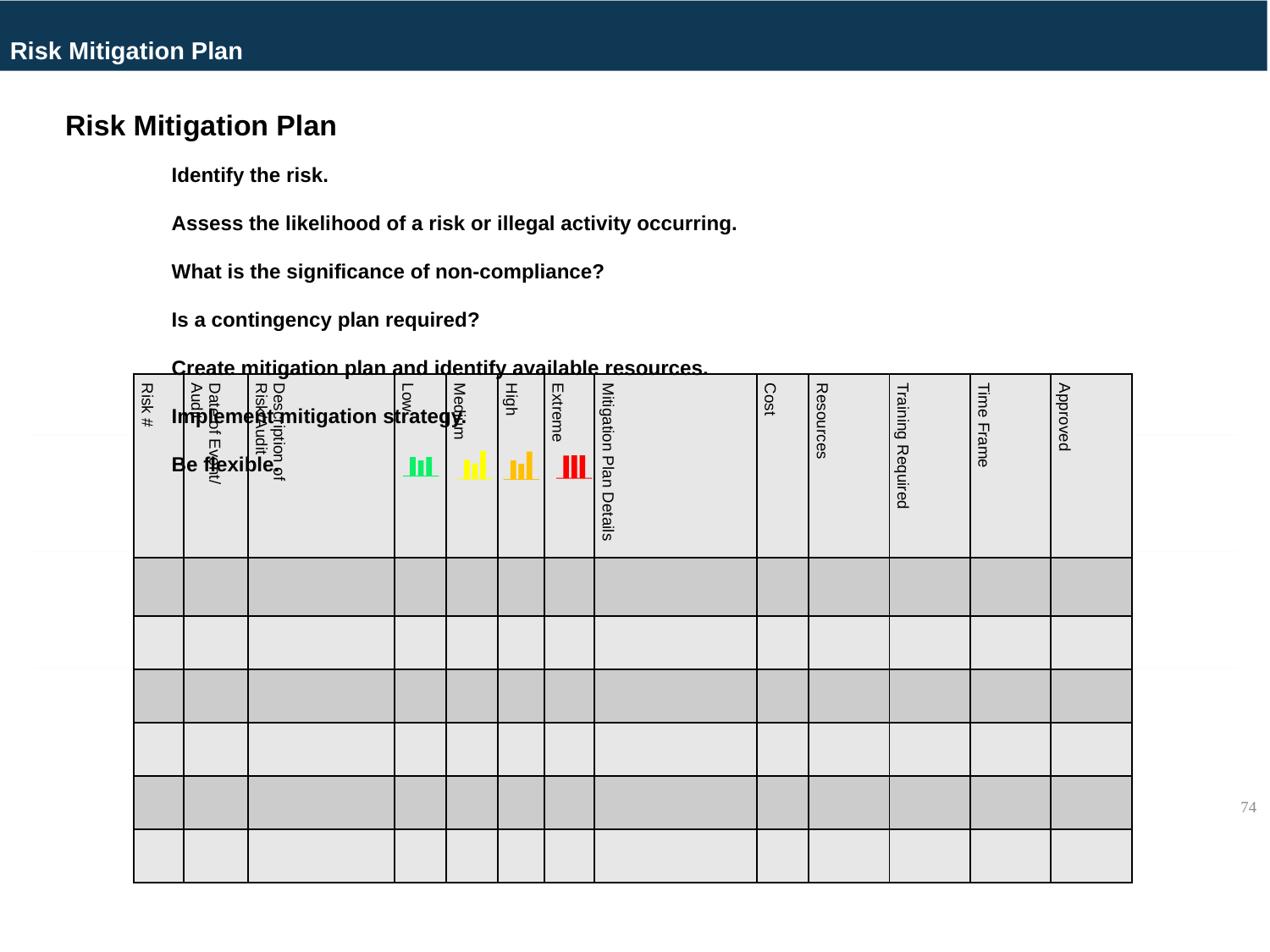

Risk Mitigation Plan
Risk Mitigation Plan
Identify the risk.
Assess the likelihood of a risk or illegal activity occurring.
What is the significance of non-compliance?
Is a contingency plan required?
Create mitigation plan and identify available resources.
Implement mitigation strategy.
Be flexible.
| Risk # | Date of Event/ Audit | Description of Risk/Audit | Low | Medium | High | Extreme | Mitigation Plan Details | Cost | Resources | Training Required | Time Frame | Approved |
| --- | --- | --- | --- | --- | --- | --- | --- | --- | --- | --- | --- | --- |
|  |  |  |  |  |  |  |  |  |  |  |  |  |
|  |  |  |  |  |  |  |  |  |  |  |  |  |
|  |  |  |  |  |  |  |  |  |  |  |  |  |
|  |  |  |  |  |  |  |  |  |  |  |  |  |
|  |  |  |  |  |  |  |  |  |  |  |  |  |
|  |  |  |  |  |  |  |  |  |  |  |  |  |

74